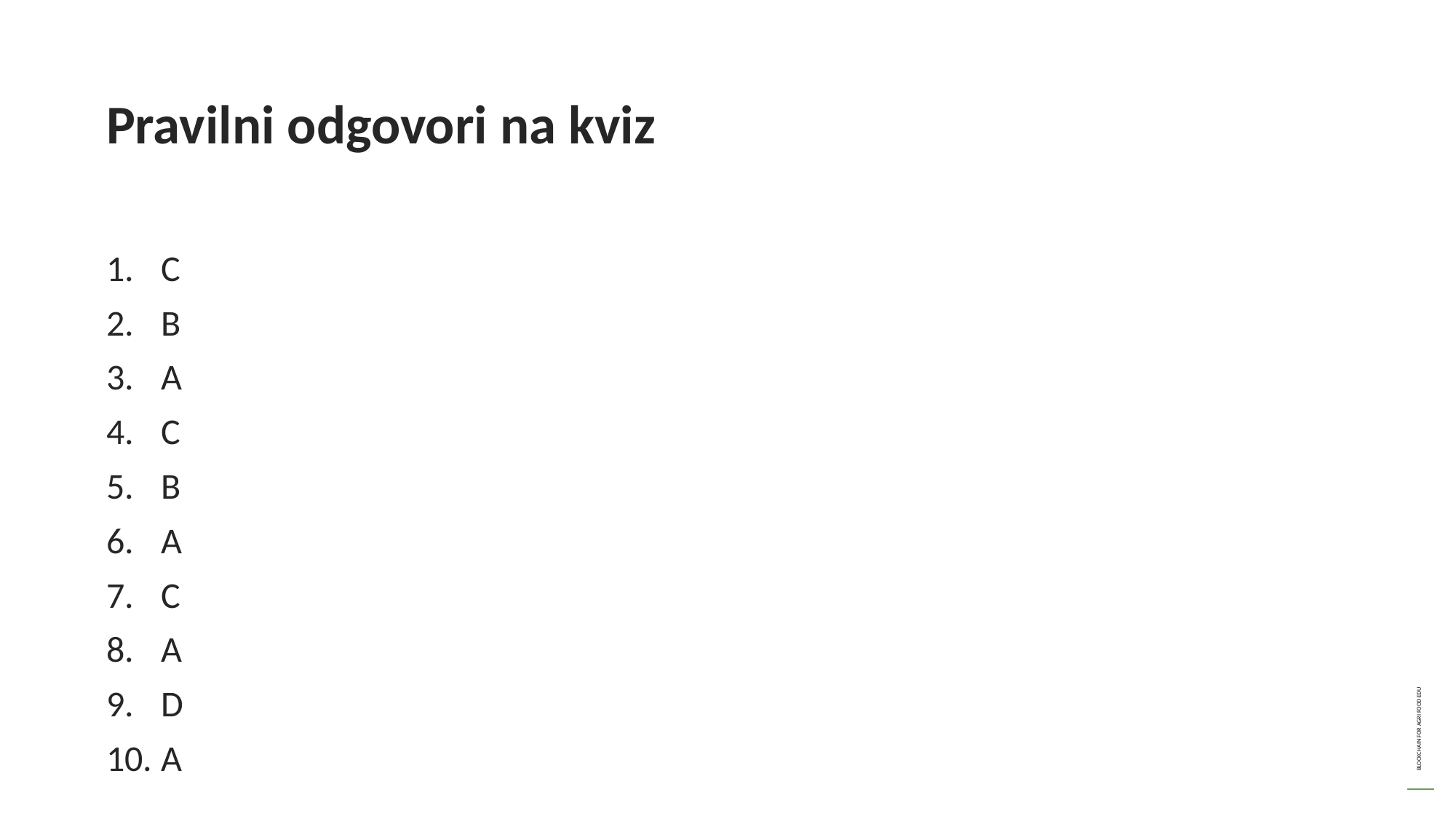

Pravilni odgovori na kviz
C
B
A
C
B
A
C
A
D
A